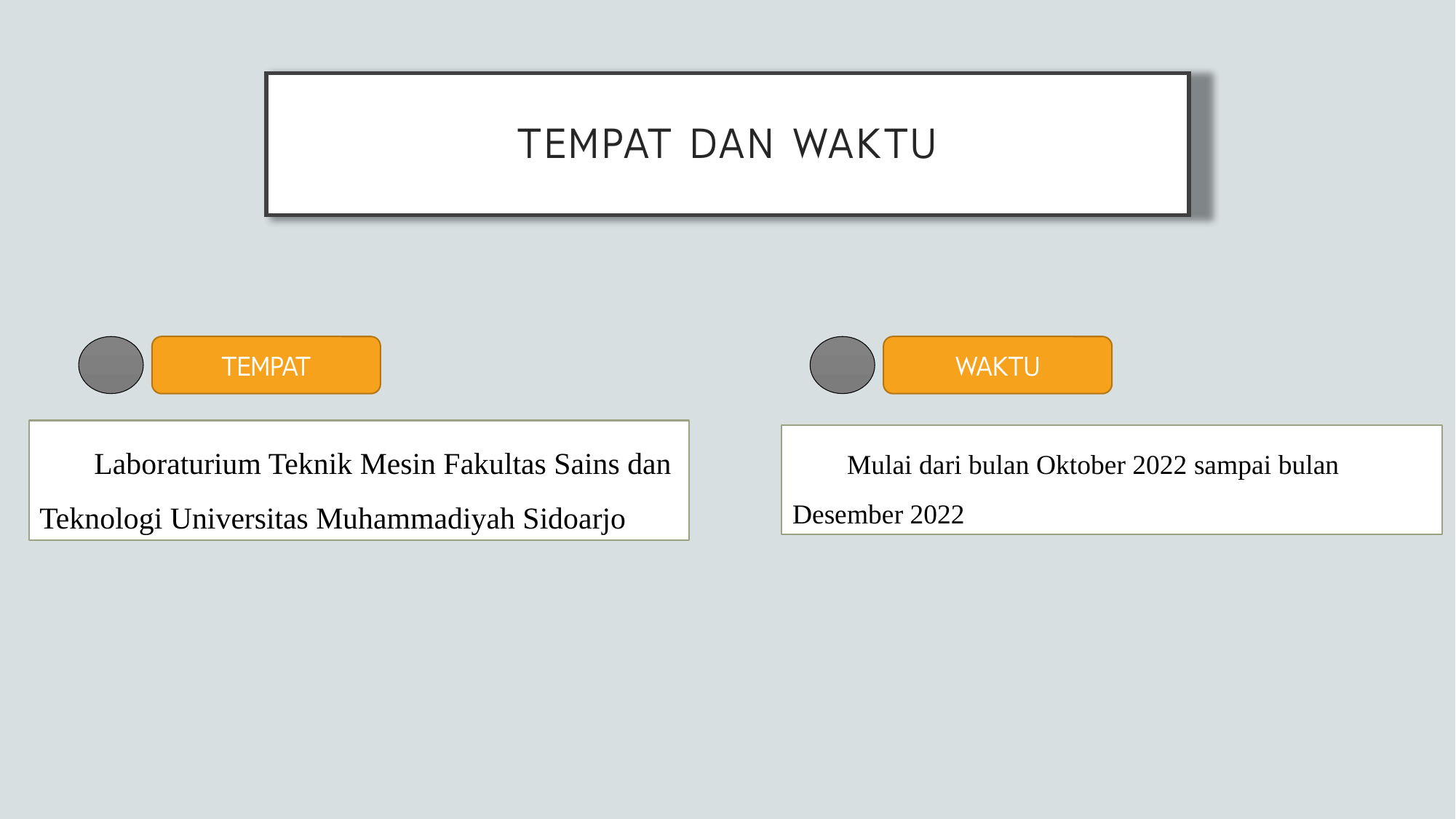

# Tempat dan Waktu

TEMPAT

WAKTU
Laboraturium Teknik Mesin Fakultas Sains dan Teknologi Universitas Muhammadiyah Sidoarjo
Mulai dari bulan Oktober 2022 sampai bulan Desember 2022